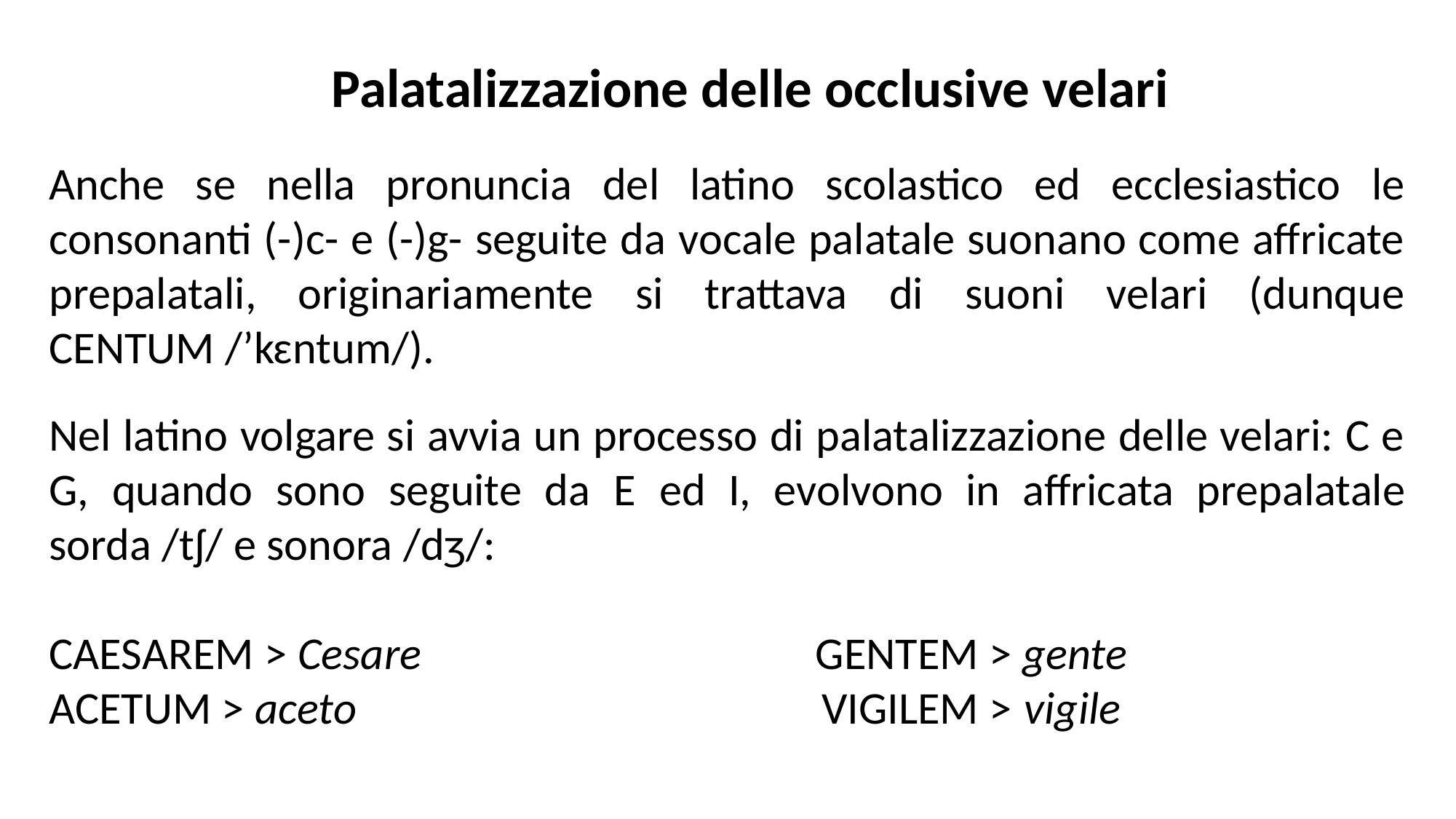

Palatalizzazione delle occlusive velari
Anche se nella pronuncia del latino scolastico ed ecclesiastico le consonanti (-)c- e (-)g- seguite da vocale palatale suonano come affricate prepalatali, originariamente si trattava di suoni velari (dunque CENTUM /’kɛntum/).

Nel latino volgare si avvia un processo di palatalizzazione delle velari: C e G, quando sono seguite da E ed I, evolvono in affricata prepalatale sorda /tʃ/ e sonora /dʒ/:

CAESAREM > Cesare                                      GENTEM > gente
ACETUM > aceto                                             VIGILEM > vigile